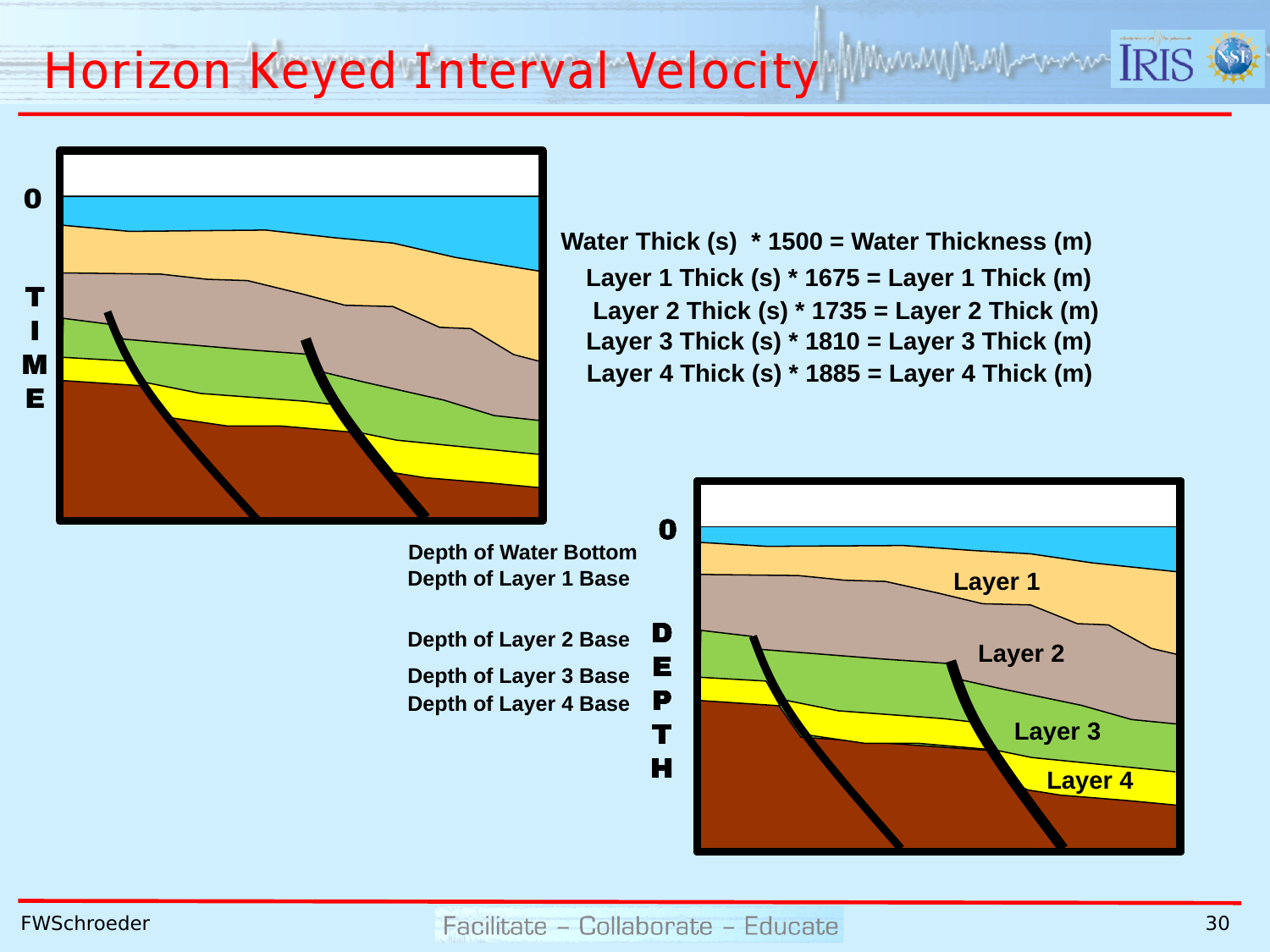

# Horizon Keyed Interval Velocity

0
Water Thick (s)  * 1500 = Water Thickness (m)

0

Depth of Water Bottom

D
E
P
T
H

Layer 1 Thick (s) * 1675 = Layer 1 Thick (m)

0

Depth of Layer 1 Base

D
E
P
T
H

Layer 1
T
I
M
E
Layer 2 Thick (s) * 1735 = Layer 2 Thick (m)

0

D
E
P
T
H
Depth of Layer 2 Base

Layer 2
Layer 1
Layer 3 Thick (s) * 1810 = Layer 3 Thick (m)

0

D
E
P
T
H

Depth of Layer 3 Base

Layer 3
Layer 1
Layer 2
Layer 4 Thick (s) * 1885 = Layer 4 Thick (m)

0

D
E
P
T
H

Depth of Layer 4 Base

Layer 1
Layer 2
Layer 3
Layer 4